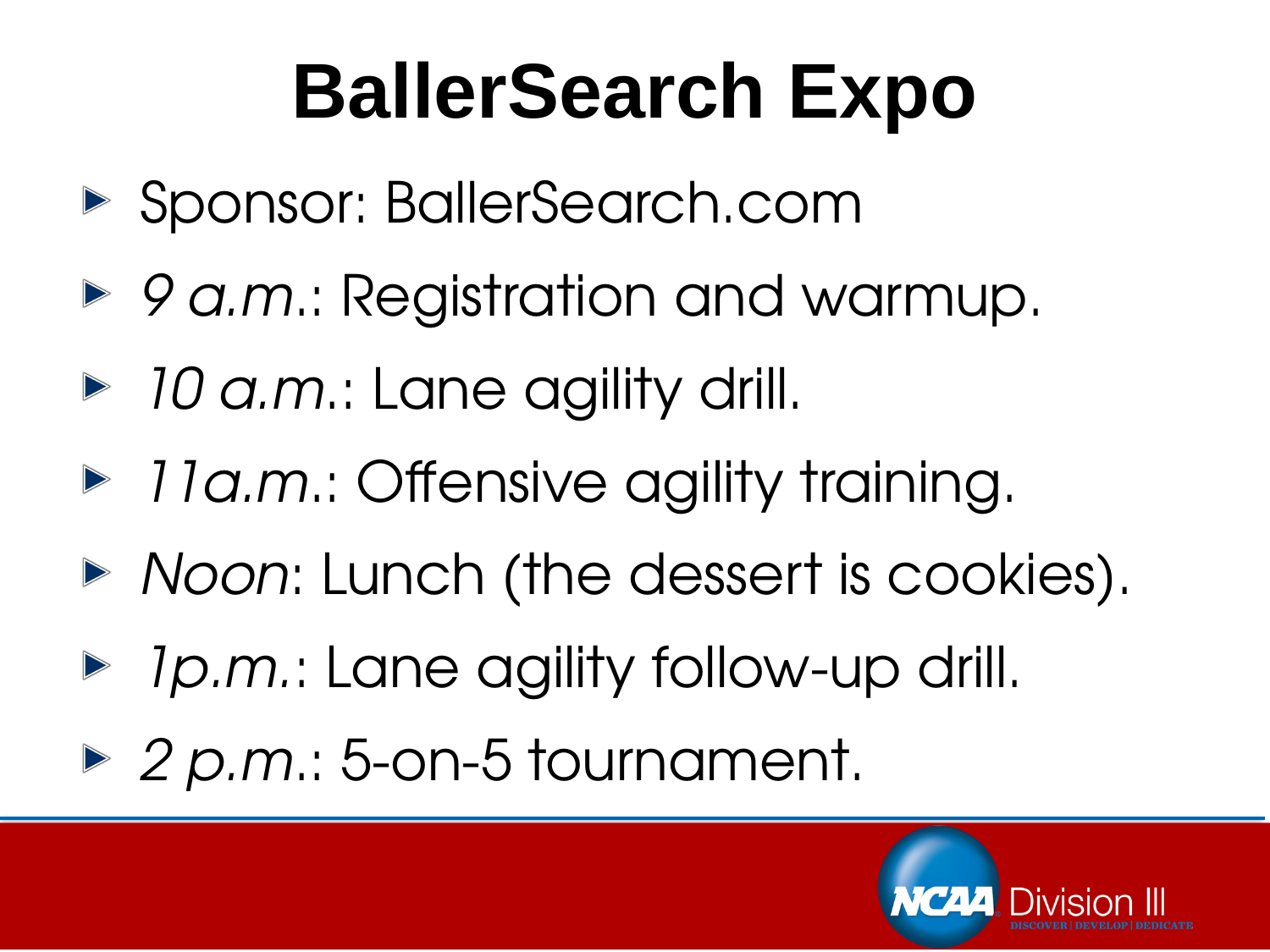

# BallerSearch Expo
Sponsor: BallerSearch.com

9 a.m.: Registration and warmup.

10 a.m.: Lane agility drill.

11a.m.: Offensive agility training.

Noon: Lunch (the dessert is cookies).

1p.m.: Lane agility follow-up drill.

2 p.m.: 5-on-5 tournament.